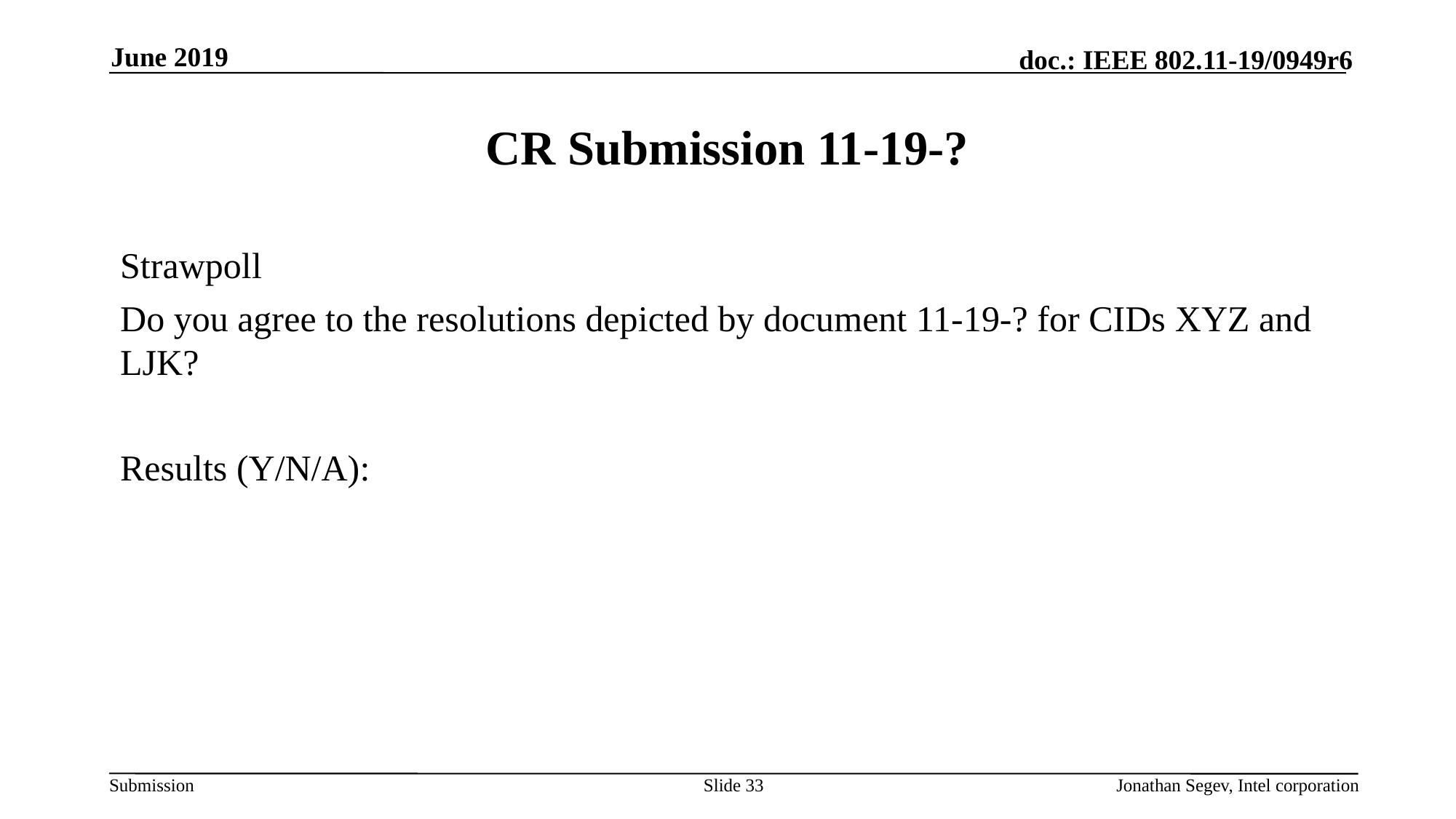

June 2019
# CR Submission 11-19-?
Strawpoll
Do you agree to the resolutions depicted by document 11-19-? for CIDs XYZ and LJK?

Results (Y/N/A):
Slide 33
Jonathan Segev, Intel corporation